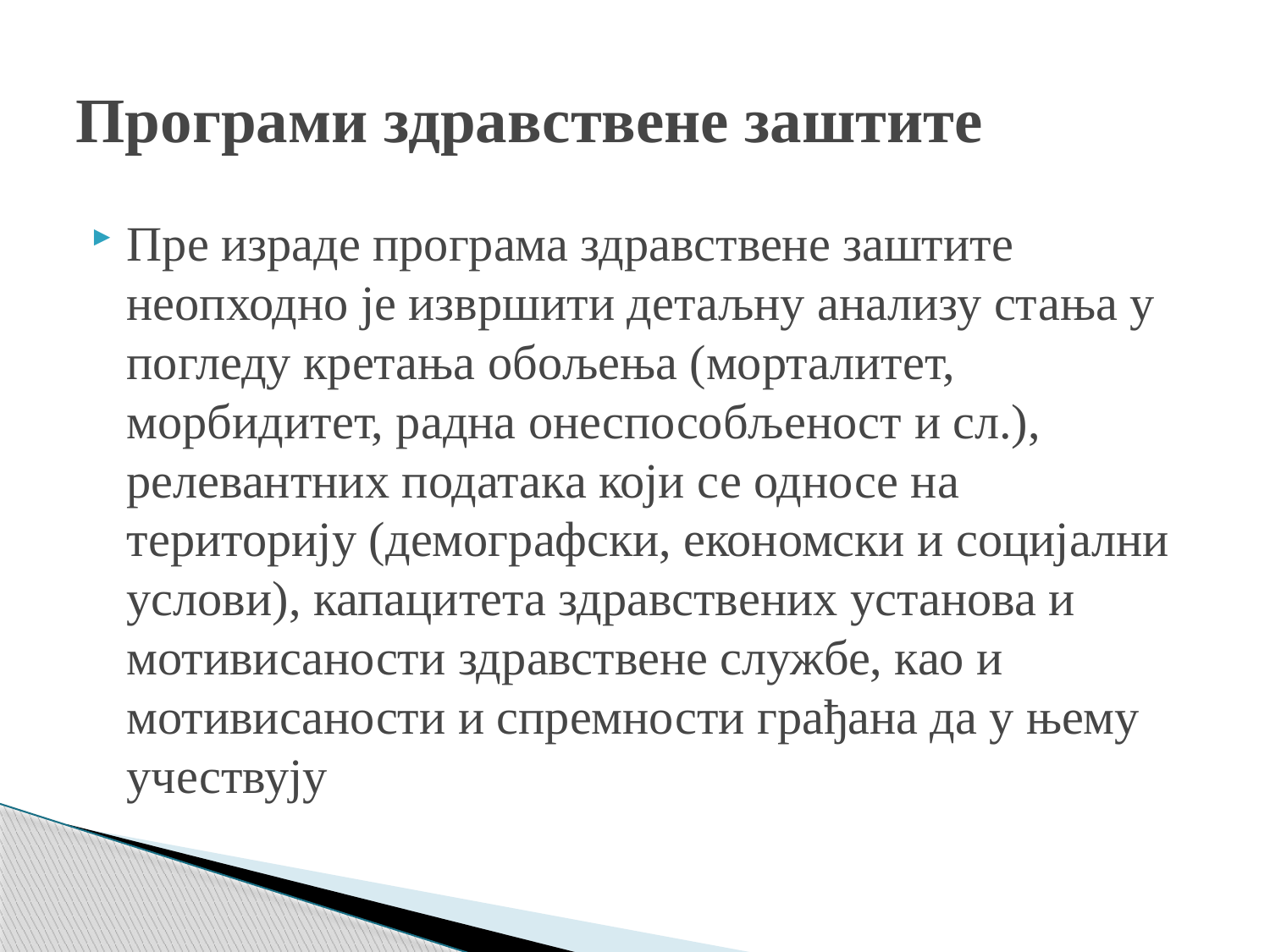

# Програми здравствене заштите
Пре израде програма здравствене заштите неопходно је извршити детаљну анализу стања у погледу кретања обољења (морталитет, морбидитет, радна онеспособљеност и сл.), релевантних података који се односе на територију (демографски, економски и социјални услови), капацитета здравствених установа и мотивисаности здравствене службе, као и мотивисаности и спремности грађана да у њему учествују